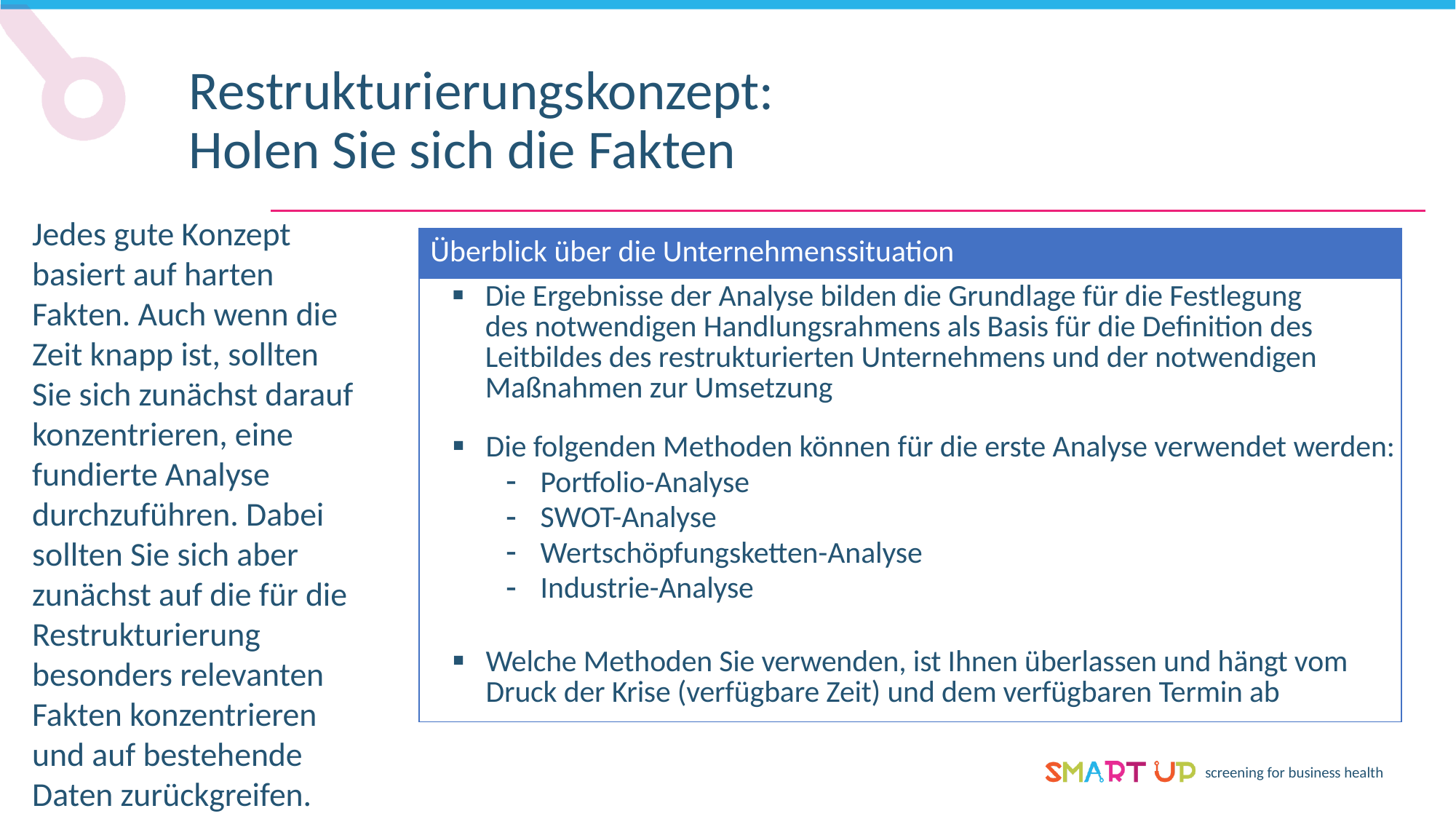

Restrukturierungskonzept: Holen Sie sich die Fakten
Jedes gute Konzept basiert auf harten Fakten. Auch wenn die Zeit knapp ist, sollten Sie sich zunächst darauf konzentrieren, eine fundierte Analyse durchzuführen. Dabei sollten Sie sich aber zunächst auf die für die Restrukturierung besonders relevanten Fakten konzentrieren und auf bestehende Daten zurückgreifen.
| Überblick über die Unternehmenssituation |
| --- |
| Die Ergebnisse der Analyse bilden die Grundlage für die Festlegung des notwendigen Handlungsrahmens als Basis für die Definition des Leitbildes des restrukturierten Unternehmens und der notwendigen Maßnahmen zur Umsetzung |
| Die folgenden Methoden können für die erste Analyse verwendet werden: Portfolio-Analyse SWOT-Analyse Wertschöpfungsketten-Analyse Industrie-Analyse |
| Welche Methoden Sie verwenden, ist Ihnen überlassen und hängt vom Druck der Krise (verfügbare Zeit) und dem verfügbaren Termin ab |